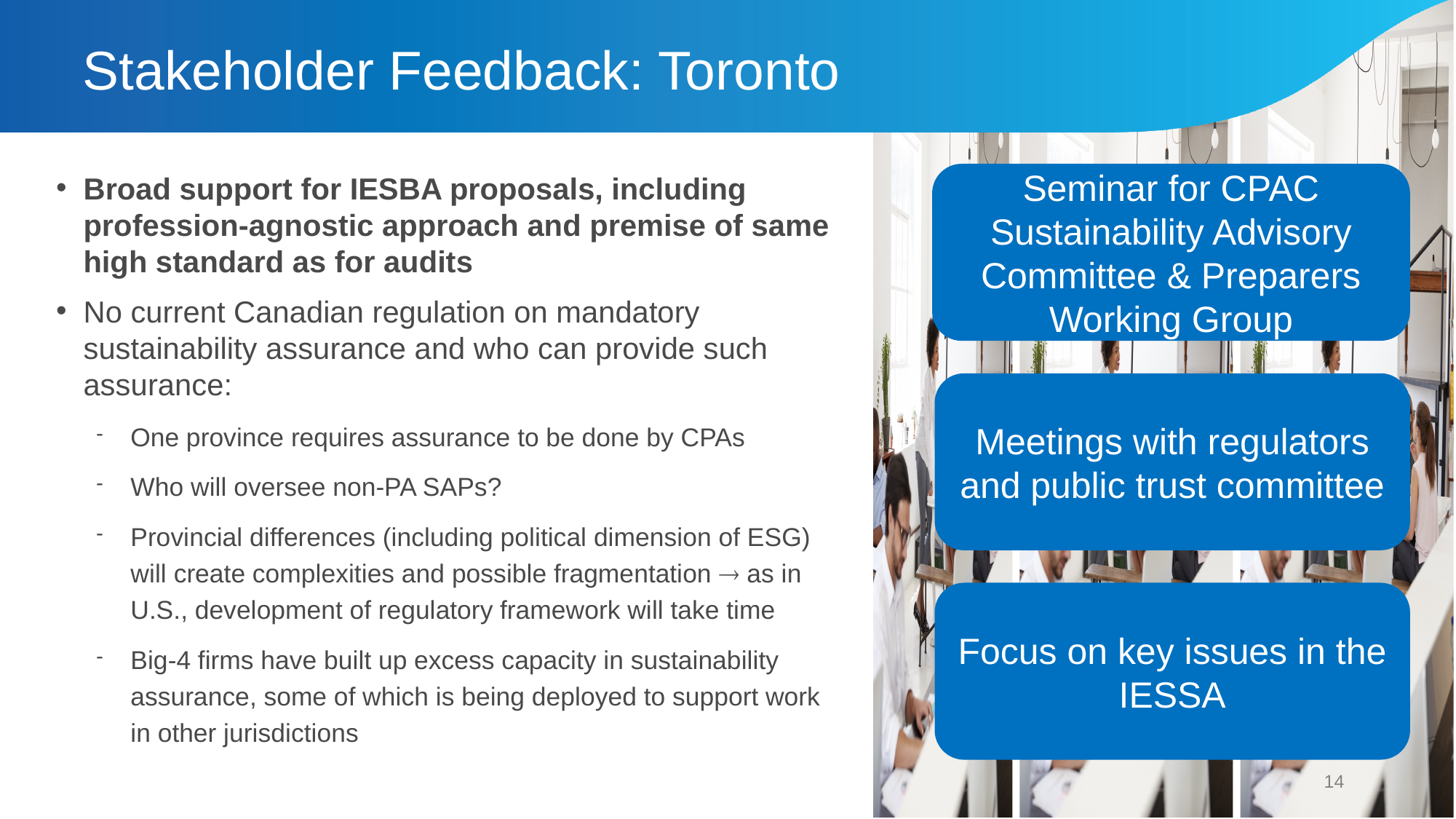

# Stakeholder Feedback: Toronto
Broad support for IESBA proposals, including profession-agnostic approach and premise of same high standard as for audits
No current Canadian regulation on mandatory sustainability assurance and who can provide such assurance:
One province requires assurance to be done by CPAs
Who will oversee non-PA SAPs?
Provincial differences (including political dimension of ESG) will create complexities and possible fragmentation → as in U.S., development of regulatory framework will take time
Big-4 firms have built up excess capacity in sustainability assurance, some of which is being deployed to support work in other jurisdictions
Seminar for CPAC Sustainability Advisory Committee & Preparers Working Group
Meetings with regulators and public trust committee
Focus on key issues in the IESSA
14